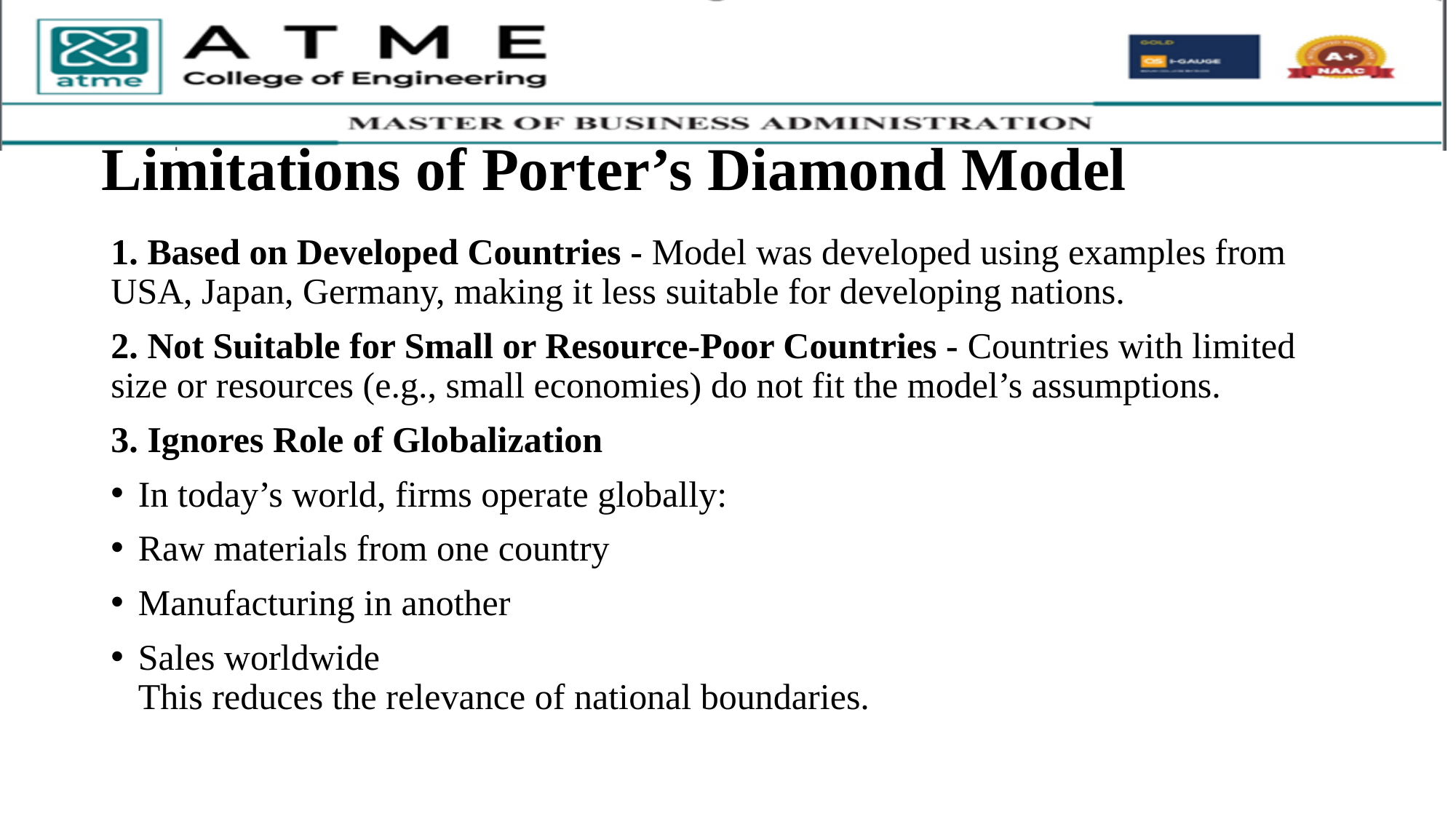

# Limitations of Porter’s Diamond Model
1. Based on Developed Countries - Model was developed using examples from USA, Japan, Germany, making it less suitable for developing nations.
2. Not Suitable for Small or Resource-Poor Countries - Countries with limited size or resources (e.g., small economies) do not fit the model’s assumptions.
3. Ignores Role of Globalization
In today’s world, firms operate globally:
Raw materials from one country
Manufacturing in another
Sales worldwide
This reduces the relevance of national boundaries.